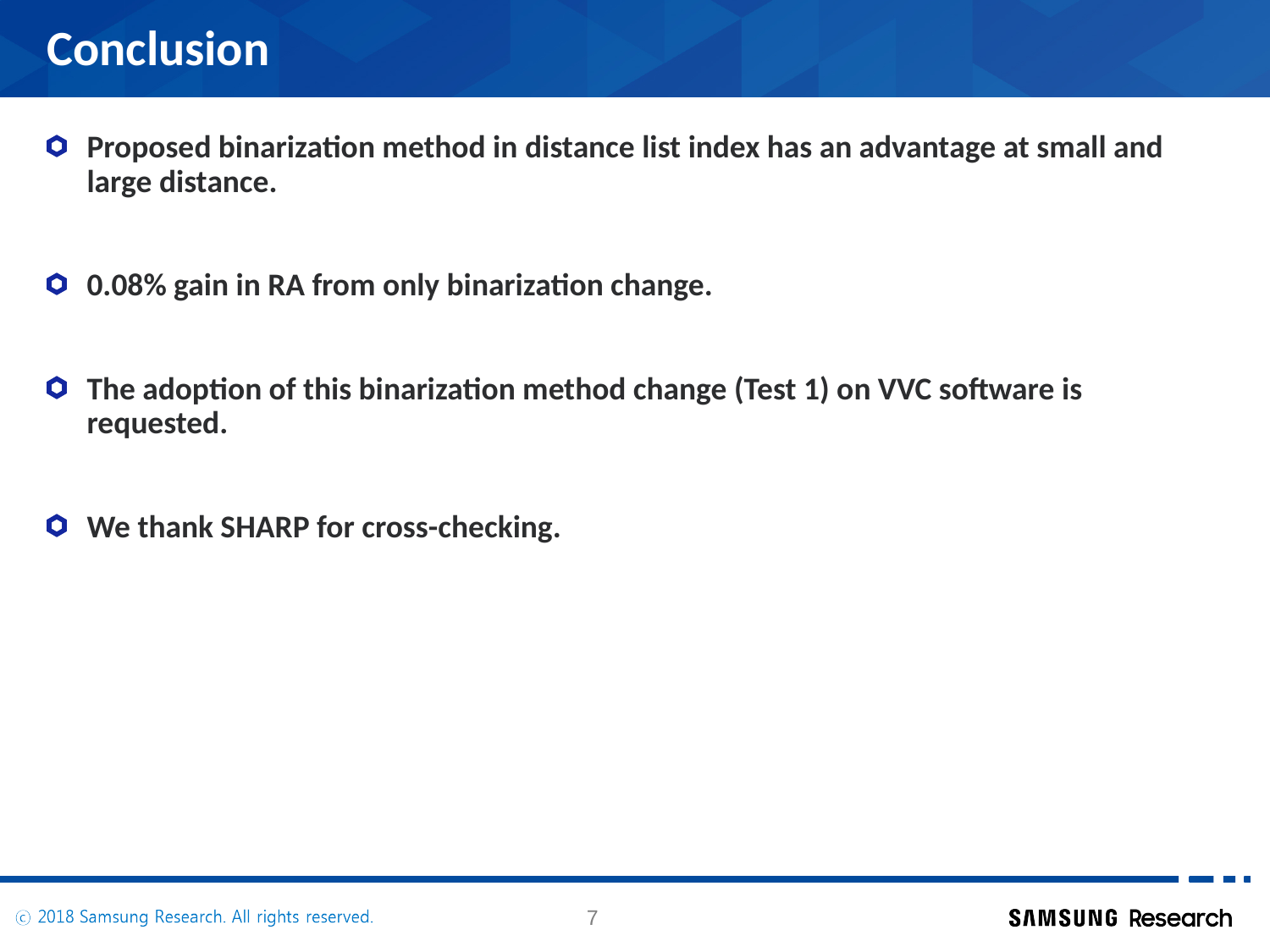

# Conclusion
Proposed binarization method in distance list index has an advantage at small and large distance.

0.08% gain in RA from only binarization change.

The adoption of this binarization method change (Test 1) on VVC software is requested.

We thank SHARP for cross-checking.